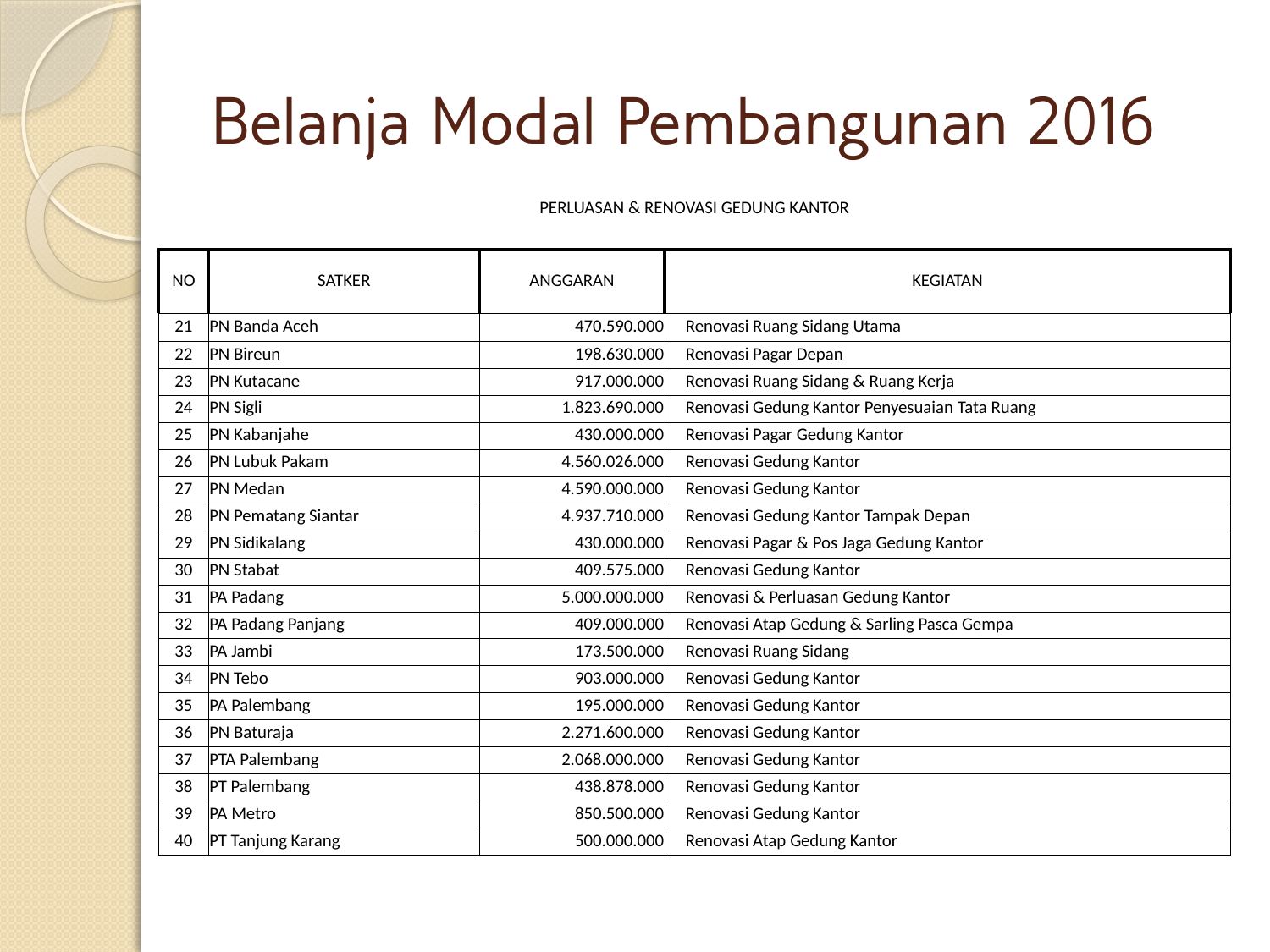

# Belanja Modal Pembangunan 2016
| PERLUASAN & RENOVASI GEDUNG KANTOR |  |  |  |
| --- | --- | --- | --- |
|  |  |  |  |
| NO | SATKER | ANGGARAN | KEGIATAN |
| 21 | PN Banda Aceh | 470.590.000 | Renovasi Ruang Sidang Utama |
| 22 | PN Bireun | 198.630.000 | Renovasi Pagar Depan |
| 23 | PN Kutacane | 917.000.000 | Renovasi Ruang Sidang & Ruang Kerja |
| 24 | PN Sigli | 1.823.690.000 | Renovasi Gedung Kantor Penyesuaian Tata Ruang |
| 25 | PN Kabanjahe | 430.000.000 | Renovasi Pagar Gedung Kantor |
| 26 | PN Lubuk Pakam | 4.560.026.000 | Renovasi Gedung Kantor |
| 27 | PN Medan | 4.590.000.000 | Renovasi Gedung Kantor |
| 28 | PN Pematang Siantar | 4.937.710.000 | Renovasi Gedung Kantor Tampak Depan |
| 29 | PN Sidikalang | 430.000.000 | Renovasi Pagar & Pos Jaga Gedung Kantor |
| 30 | PN Stabat | 409.575.000 | Renovasi Gedung Kantor |
| 31 | PA Padang | 5.000.000.000 | Renovasi & Perluasan Gedung Kantor |
| 32 | PA Padang Panjang | 409.000.000 | Renovasi Atap Gedung & Sarling Pasca Gempa |
| 33 | PA Jambi | 173.500.000 | Renovasi Ruang Sidang |
| 34 | PN Tebo | 903.000.000 | Renovasi Gedung Kantor |
| 35 | PA Palembang | 195.000.000 | Renovasi Gedung Kantor |
| 36 | PN Baturaja | 2.271.600.000 | Renovasi Gedung Kantor |
| 37 | PTA Palembang | 2.068.000.000 | Renovasi Gedung Kantor |
| 38 | PT Palembang | 438.878.000 | Renovasi Gedung Kantor |
| 39 | PA Metro | 850.500.000 | Renovasi Gedung Kantor |
| 40 | PT Tanjung Karang | 500.000.000 | Renovasi Atap Gedung Kantor |